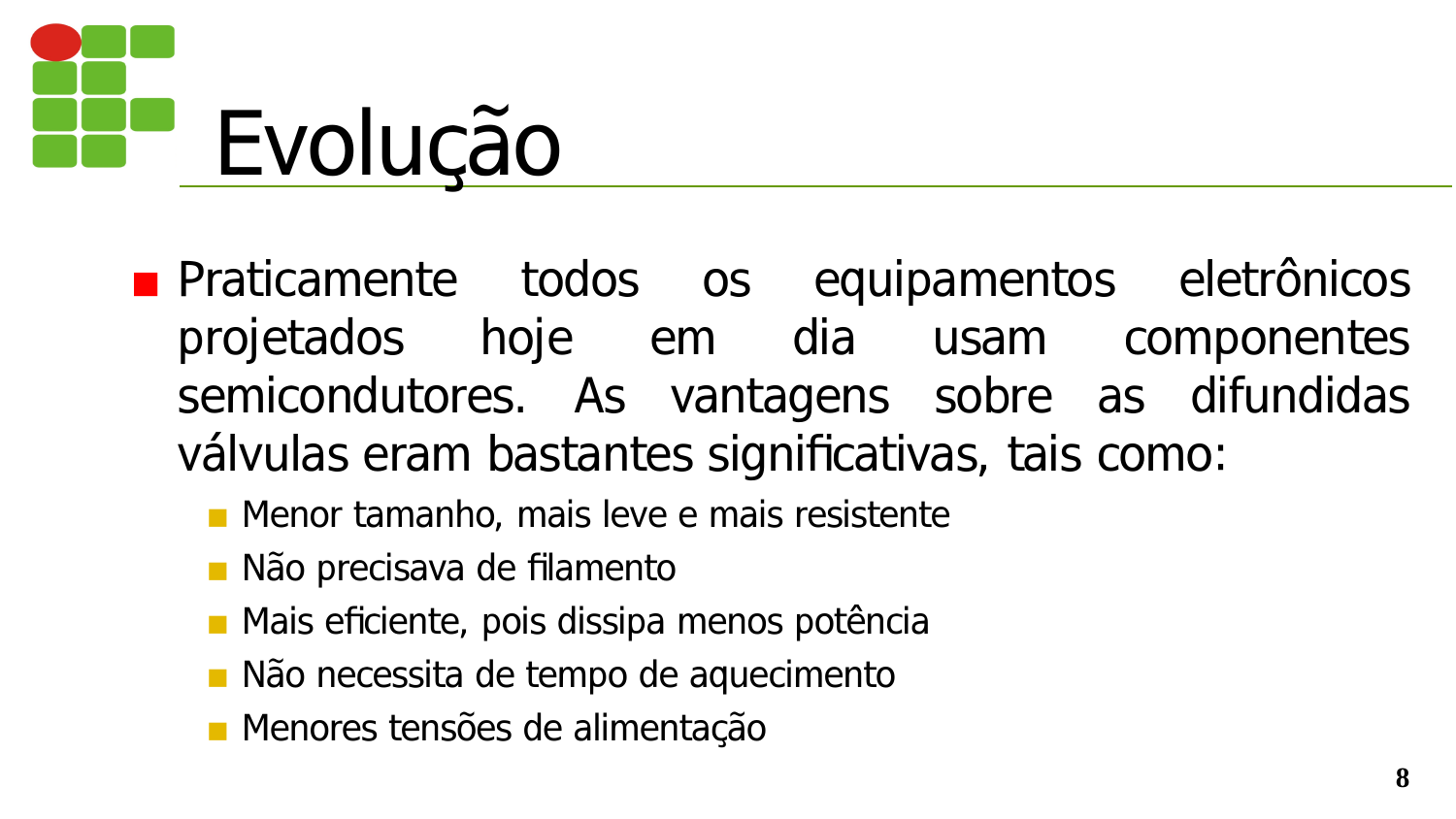

# Evolução
Praticamente todos os equipamentos eletrônicos projetados hoje em dia usam componentes semicondutores. As vantagens sobre as difundidas válvulas eram bastantes significativas, tais como:
Menor tamanho, mais leve e mais resistente
Não precisava de filamento
Mais eficiente, pois dissipa menos potência
Não necessita de tempo de aquecimento
Menores tensões de alimentação
8